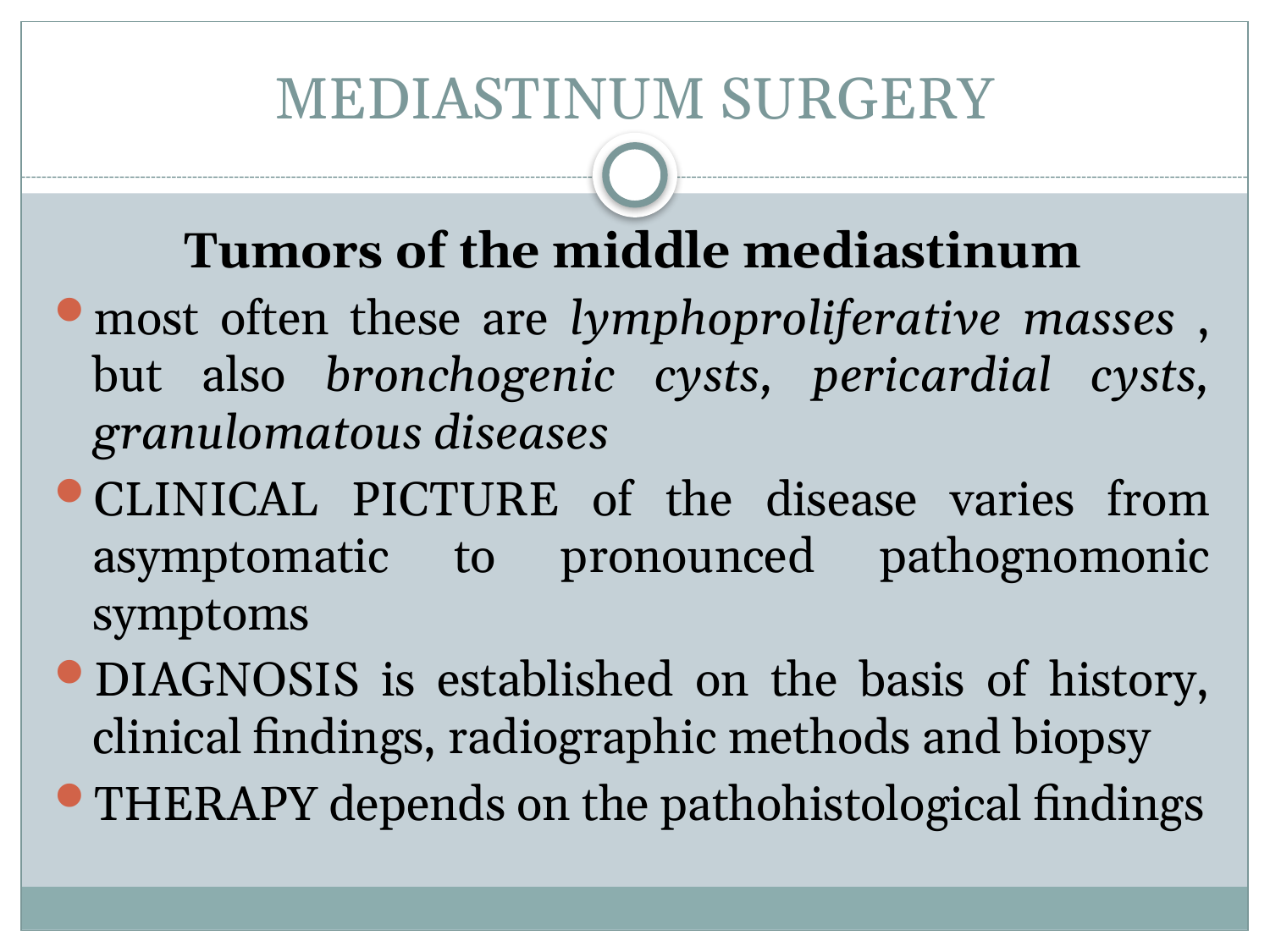

# MEDIASTINUM SURGERY
Tumors of the middle mediastinum
most often these are lymphoproliferative masses , but also bronchogenic cysts, pericardial cysts, granulomatous diseases
CLINICAL PICTURE of the disease varies from asymptomatic to pronounced pathognomonic symptoms
DIAGNOSIS is established on the basis of history, clinical findings, radiographic methods and biopsy
THERAPY depends on the pathohistological findings